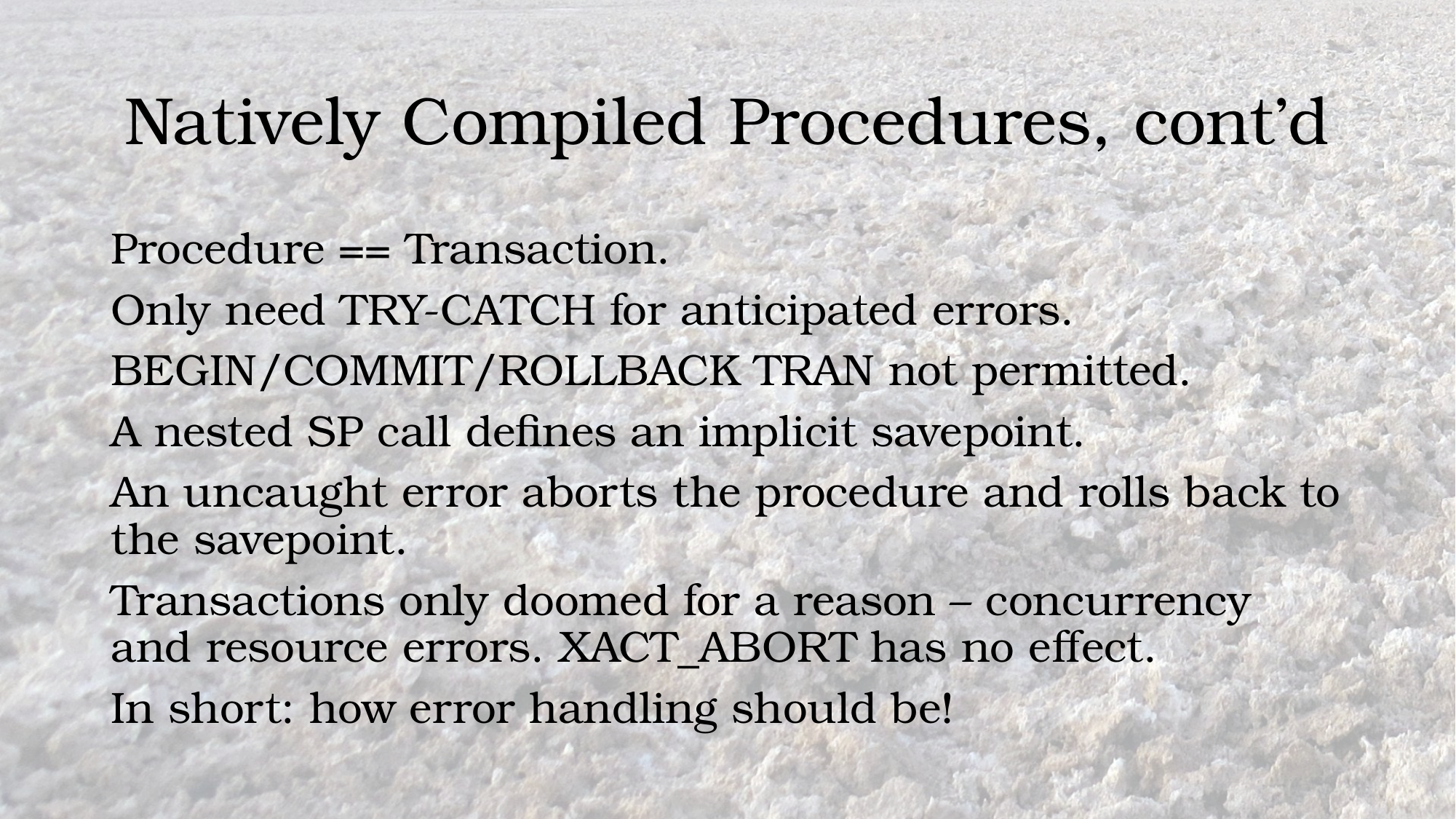

# Natively Compiled Procedures, cont’d
Procedure == Transaction.
Only need TRY-CATCH for anticipated errors.
BEGIN/COMMIT/ROLLBACK TRAN not permitted.
A nested SP call defines an implicit savepoint.
An uncaught error aborts the procedure and rolls back to the savepoint.
Transactions only doomed for a reason – concurrency and resource errors. XACT_ABORT has no effect.
In short: how error handling should be!